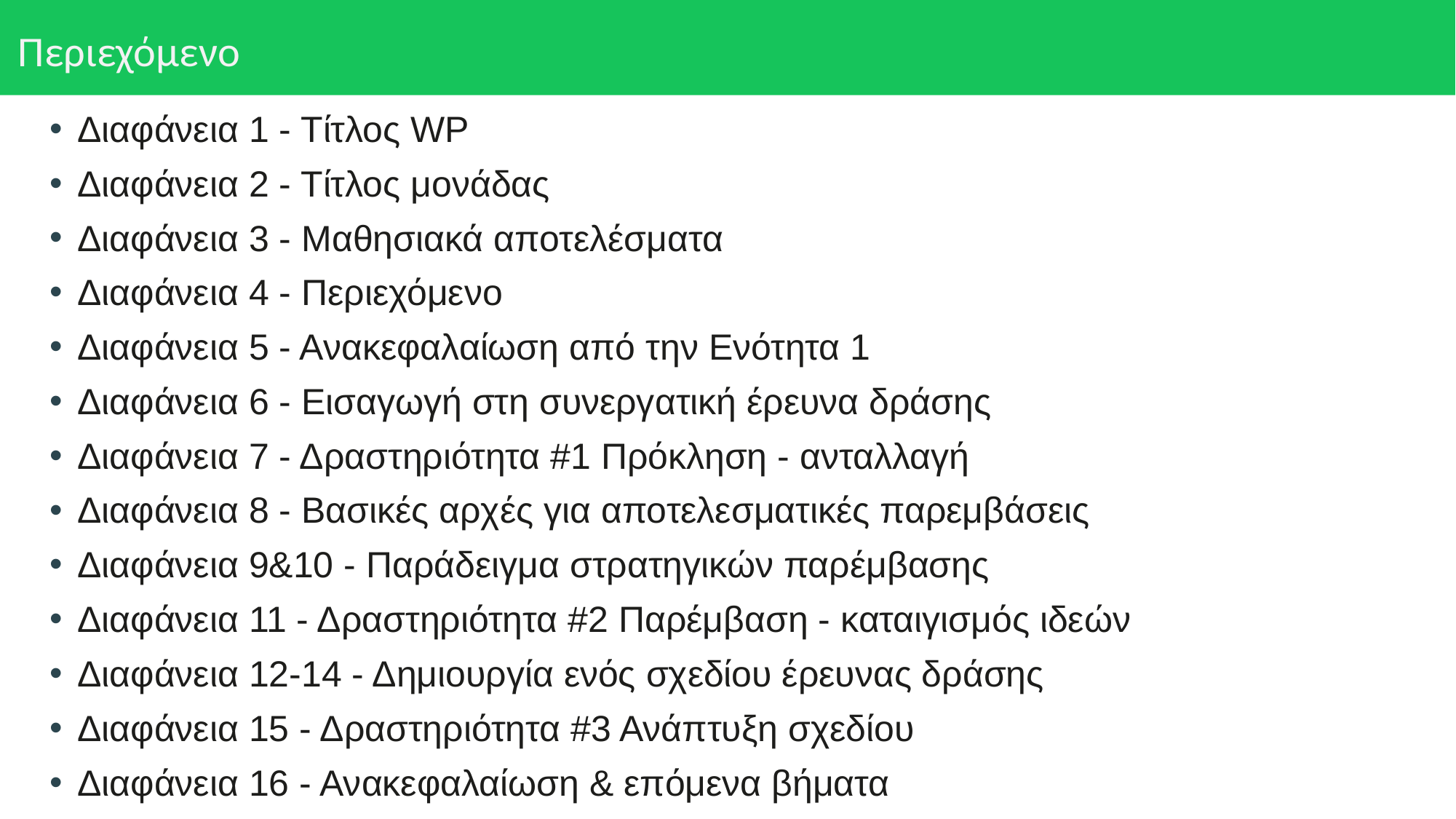

# Περιεχόμενο
Διαφάνεια 1 - Τίτλος WP
Διαφάνεια 2 - Τίτλος μονάδας
Διαφάνεια 3 - Μαθησιακά αποτελέσματα
Διαφάνεια 4 - Περιεχόμενο
Διαφάνεια 5 - Ανακεφαλαίωση από την Ενότητα 1
Διαφάνεια 6 - Εισαγωγή στη συνεργατική έρευνα δράσης
Διαφάνεια 7 - Δραστηριότητα #1 Πρόκληση - ανταλλαγή
Διαφάνεια 8 - Βασικές αρχές για αποτελεσματικές παρεμβάσεις
Διαφάνεια 9&10 - Παράδειγμα στρατηγικών παρέμβασης
Διαφάνεια 11 - Δραστηριότητα #2 Παρέμβαση - καταιγισμός ιδεών
Διαφάνεια 12-14 - Δημιουργία ενός σχεδίου έρευνας δράσης
Διαφάνεια 15 - Δραστηριότητα #3 Ανάπτυξη σχεδίου
Διαφάνεια 16 - Ανακεφαλαίωση & επόμενα βήματα